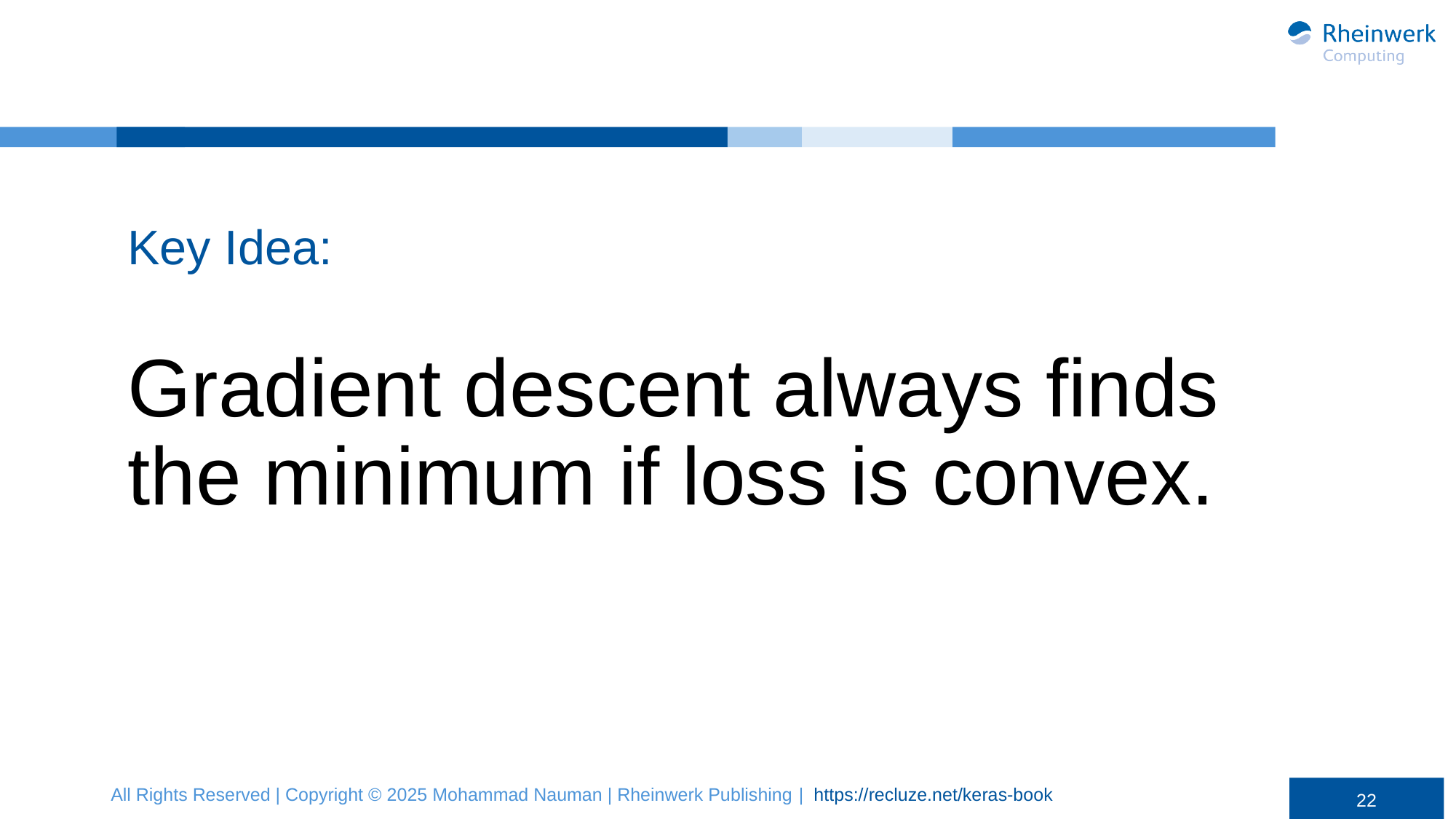

Key Idea:
# Gradient descent always finds the minimum if loss is convex.